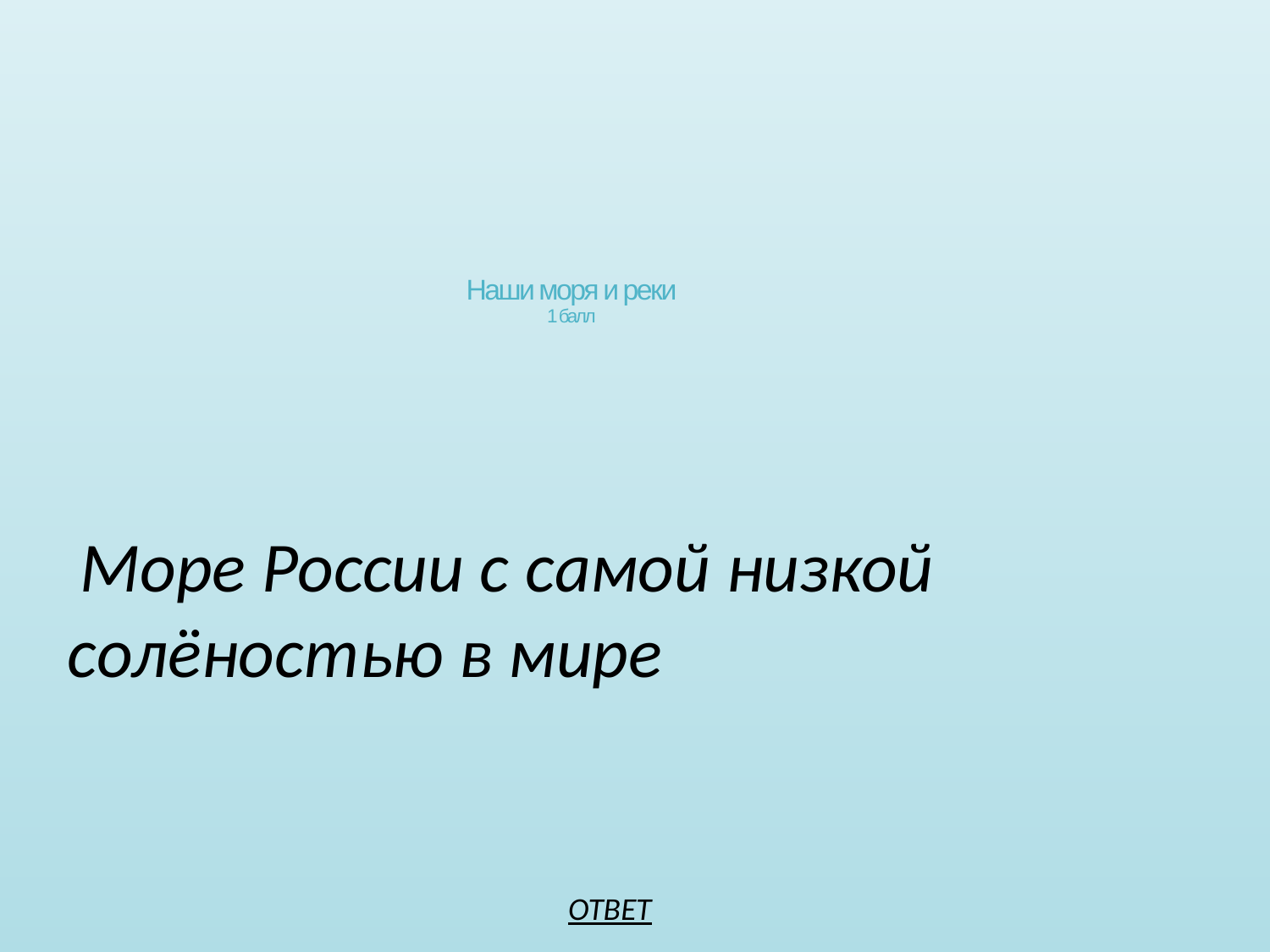

Наши моря и реки
1 балл
 Море России с самой низкой солёностью в мире
ОТВЕТ